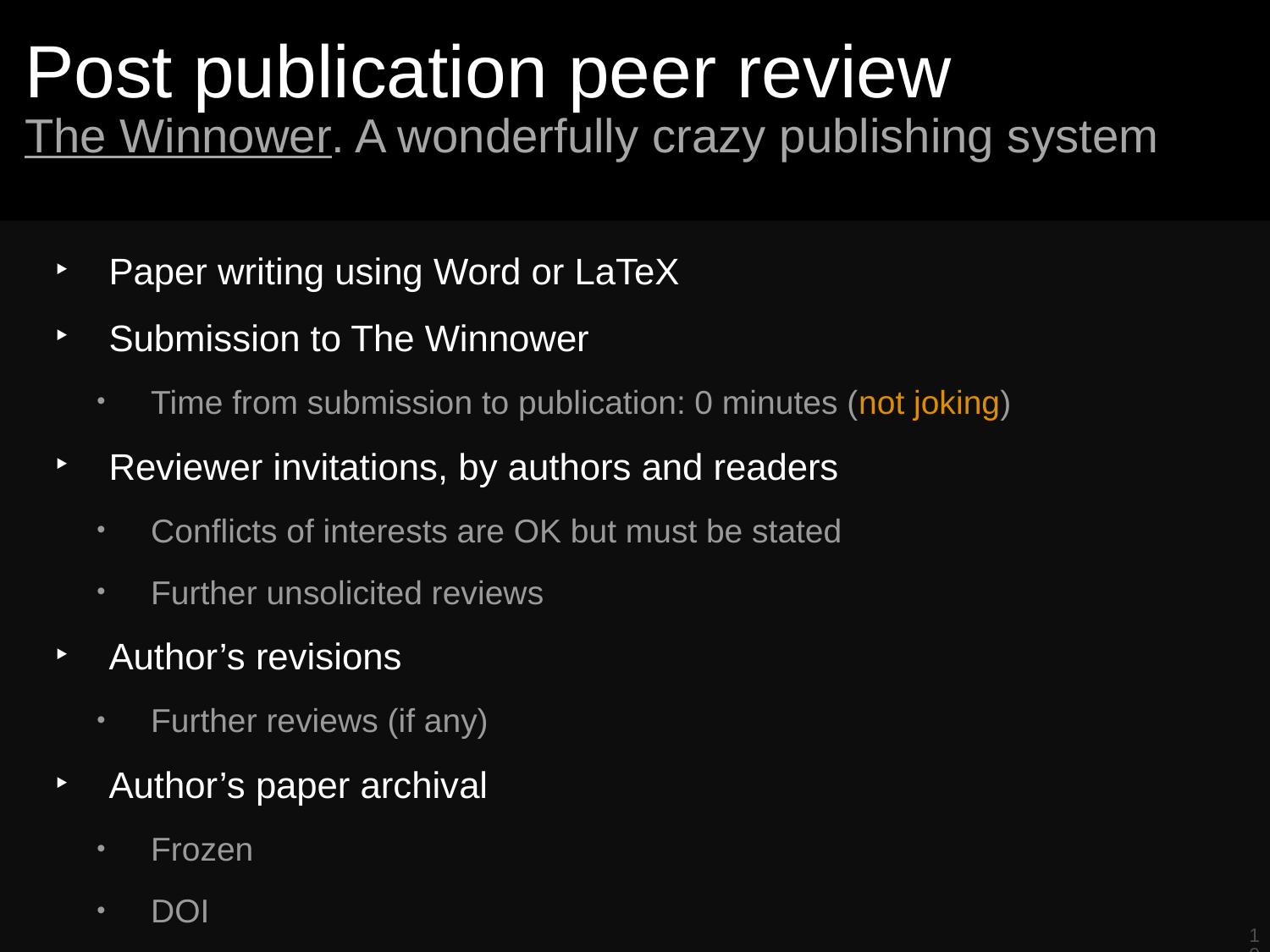

# Post publication peer review
The Winnower. A wonderfully crazy publishing system

Paper writing using Word or LaTeX
Submission to The Winnower
Time from submission to publication: 0 minutes (not joking)
Reviewer invitations, by authors and readers
Conflicts of interests are OK but must be stated
Further unsolicited reviews
Author’s revisions
Further reviews (if any)
Author’s paper archival
Frozen
DOI
107